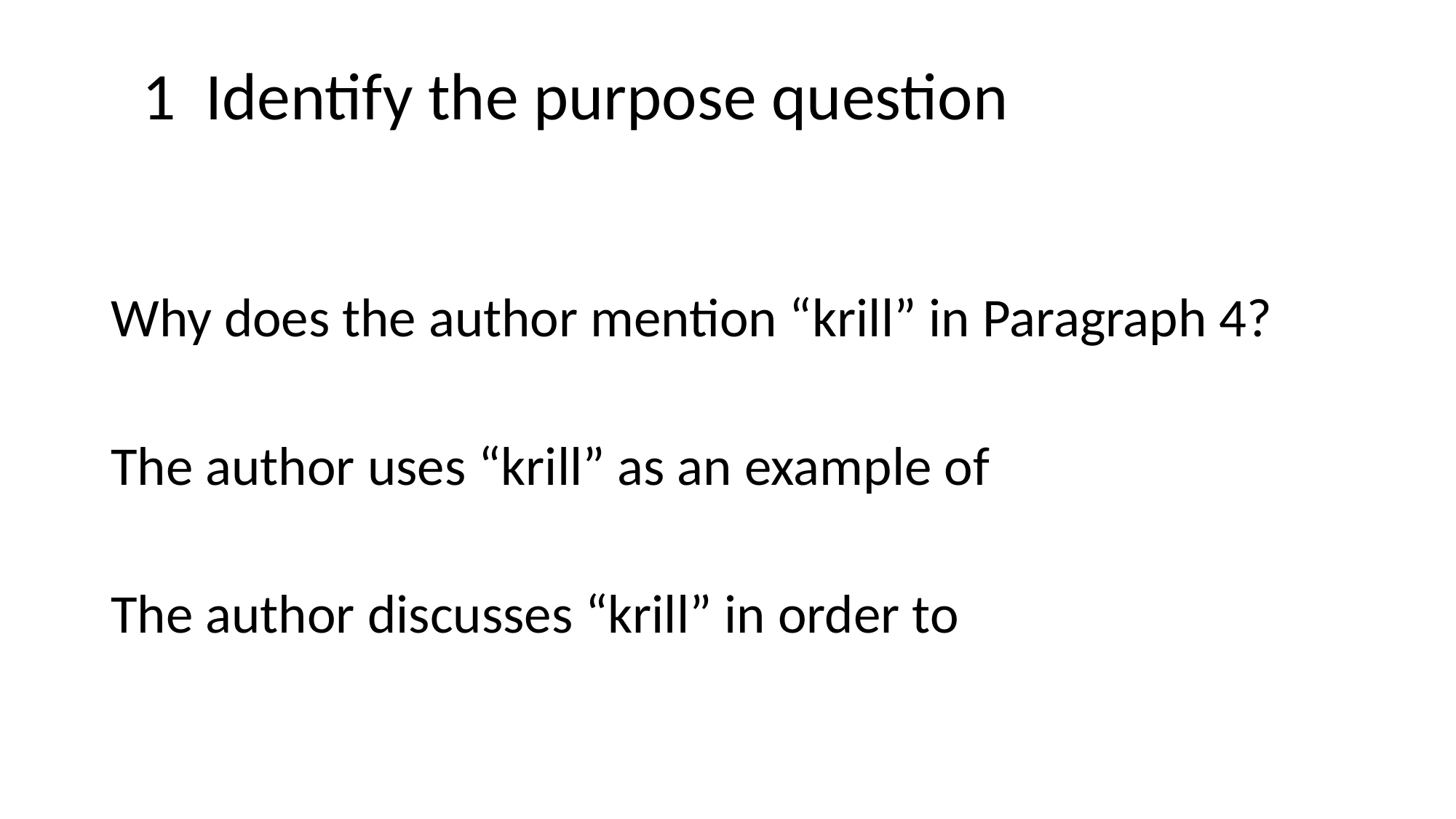

# 1  Identify the purpose question

Why does the author mention “krill” in Paragraph 4?

The author uses “krill” as an example of

The author discusses “krill” in order to